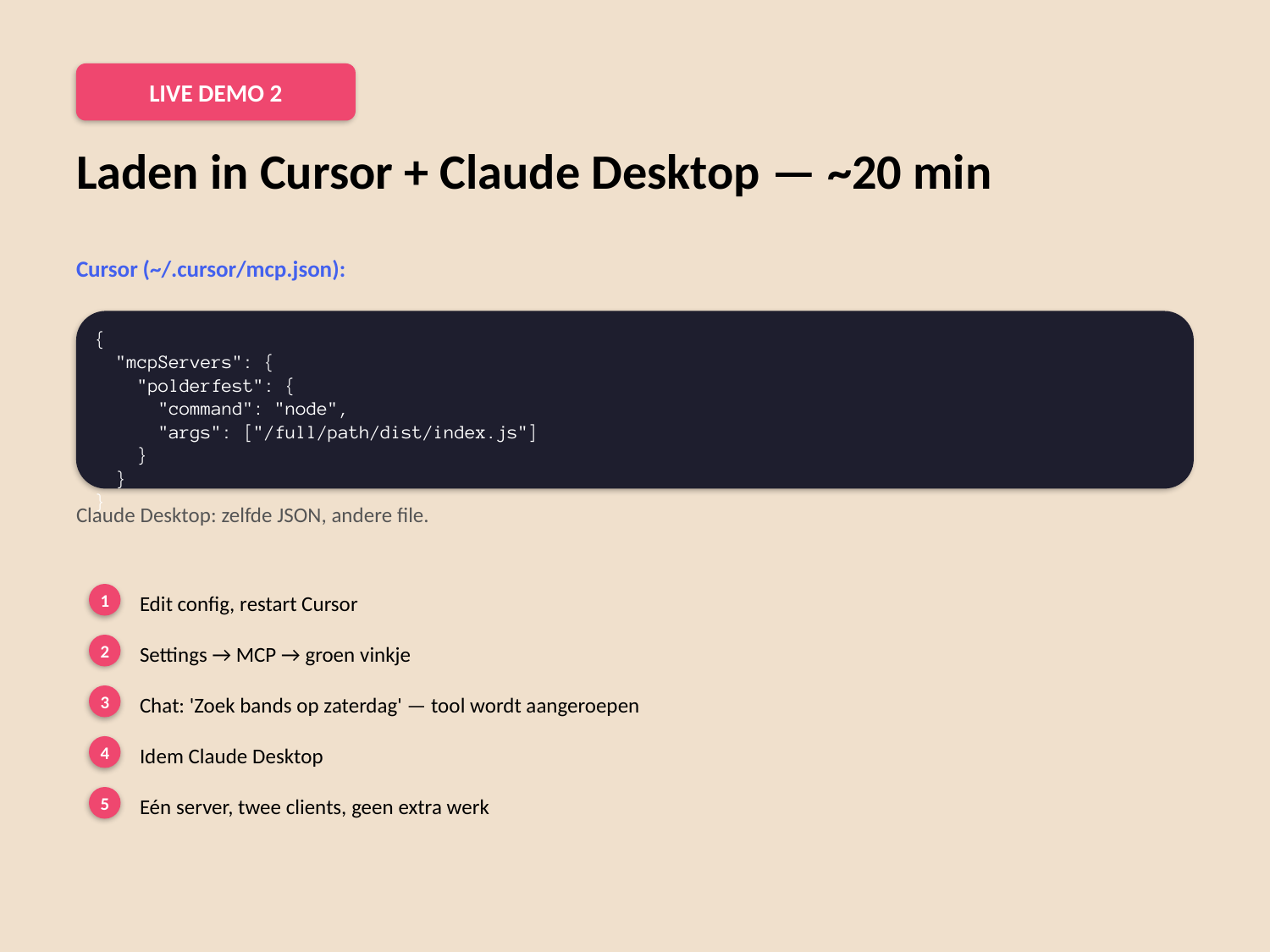

LIVE DEMO 2
Laden in Cursor + Claude Desktop — ~20 min
Cursor (~/.cursor/mcp.json):

{
  "mcpServers": {
    "polderfest": {
      "command": "node",
      "args": ["/full/path/dist/index.js"]
    }
  }
}
Claude Desktop: zelfde JSON, andere file.

1
Edit config, restart Cursor

2
Settings → MCP → groen vinkje

3
Chat: 'Zoek bands op zaterdag' — tool wordt aangeroepen

4
Idem Claude Desktop

5
Eén server, twee clients, geen extra werk